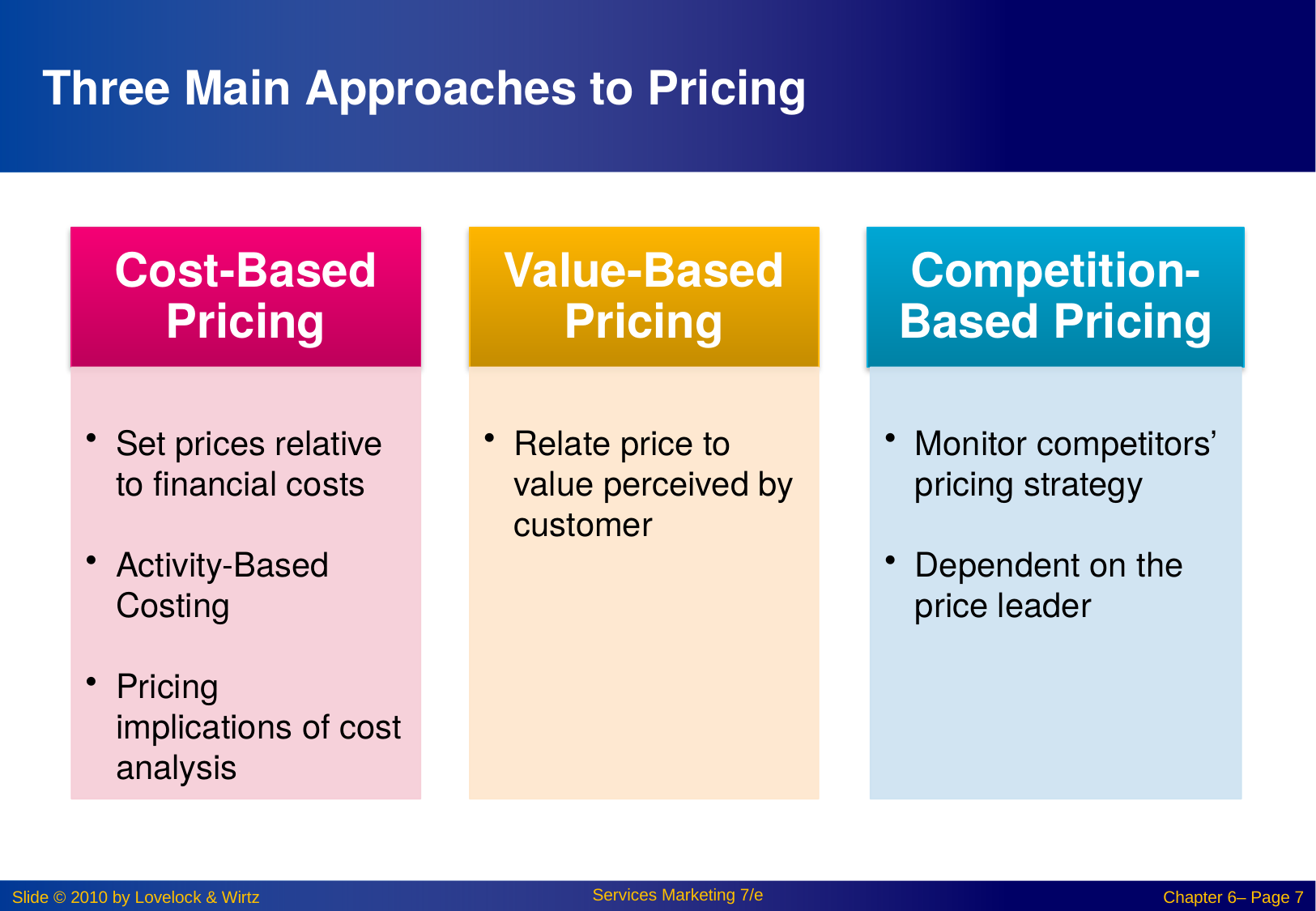

# Three Main Approaches to Pricing
Cost-Based Pricing

Set prices relative to financial costs

Activity-Based Costing

Pricing implications of cost analysis
Value-Based Pricing

Relate price to value perceived by customer
Competition-Based Pricing

Monitor competitors’ pricing strategy

Dependent on the price leader